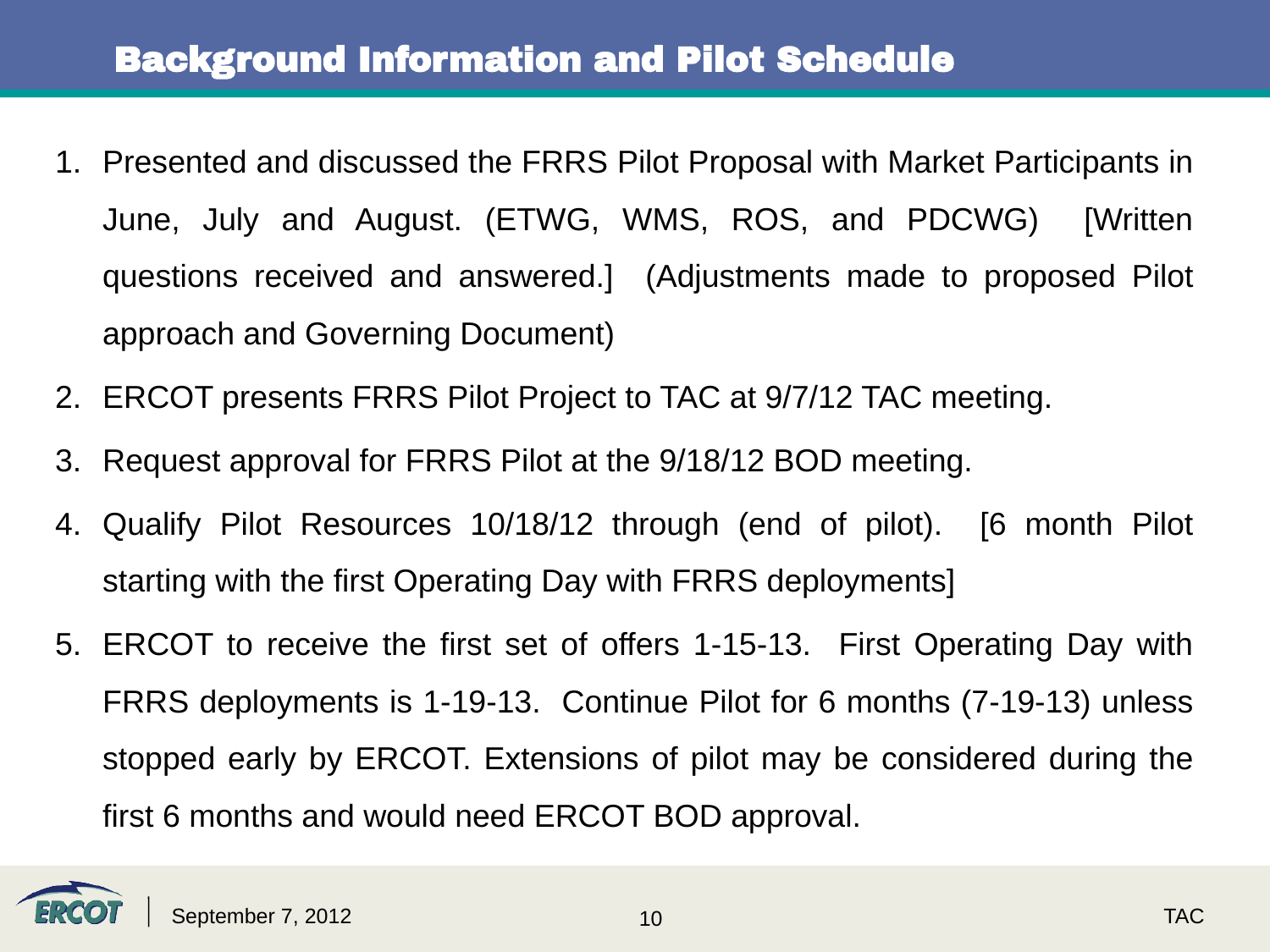

# Background Information and Pilot Schedule
Presented and discussed the FRRS Pilot Proposal with Market Participants in June, July and August. (ETWG, WMS, ROS, and PDCWG)  [Written questions received and answered.]  (Adjustments made to proposed Pilot approach and Governing Document)
ERCOT presents FRRS Pilot Project to TAC at 9/7/12 TAC meeting.
Request approval for FRRS Pilot at the 9/18/12 BOD meeting.
Qualify Pilot Resources 10/18/12 through (end of pilot).  [6 month Pilot starting with the first Operating Day with FRRS deployments]
ERCOT to receive the first set of offers 1-15-13.  First Operating Day with FRRS deployments is 1-19-13.  Continue Pilot for 6 months (7-19-13) unless stopped early by ERCOT. Extensions of pilot may be considered during the first 6 months and would need ERCOT BOD approval.

September 7, 2012
TAC